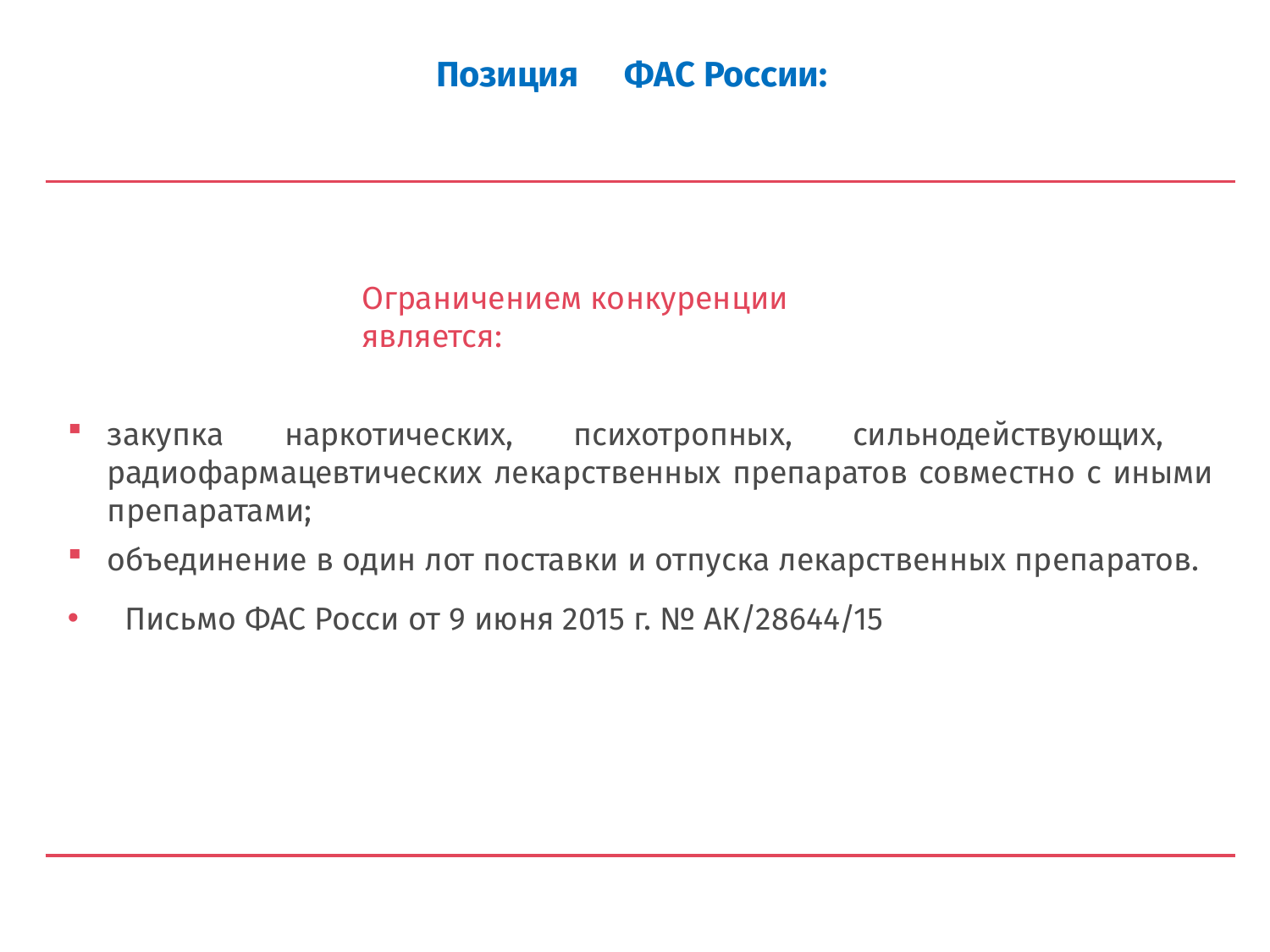

# Позиция
ФАС России:

Ограничением конкуренции является:
закупка наркотических, психотропных, сильнодействующих,  радиофармацевтических лекарственных препаратов совместно с иными  препаратами;
объединение в один лот поставки и отпуска лекарственных препаратов.
Письмо ФАС Росси от 9 июня 2015 г. № АК/28644/15